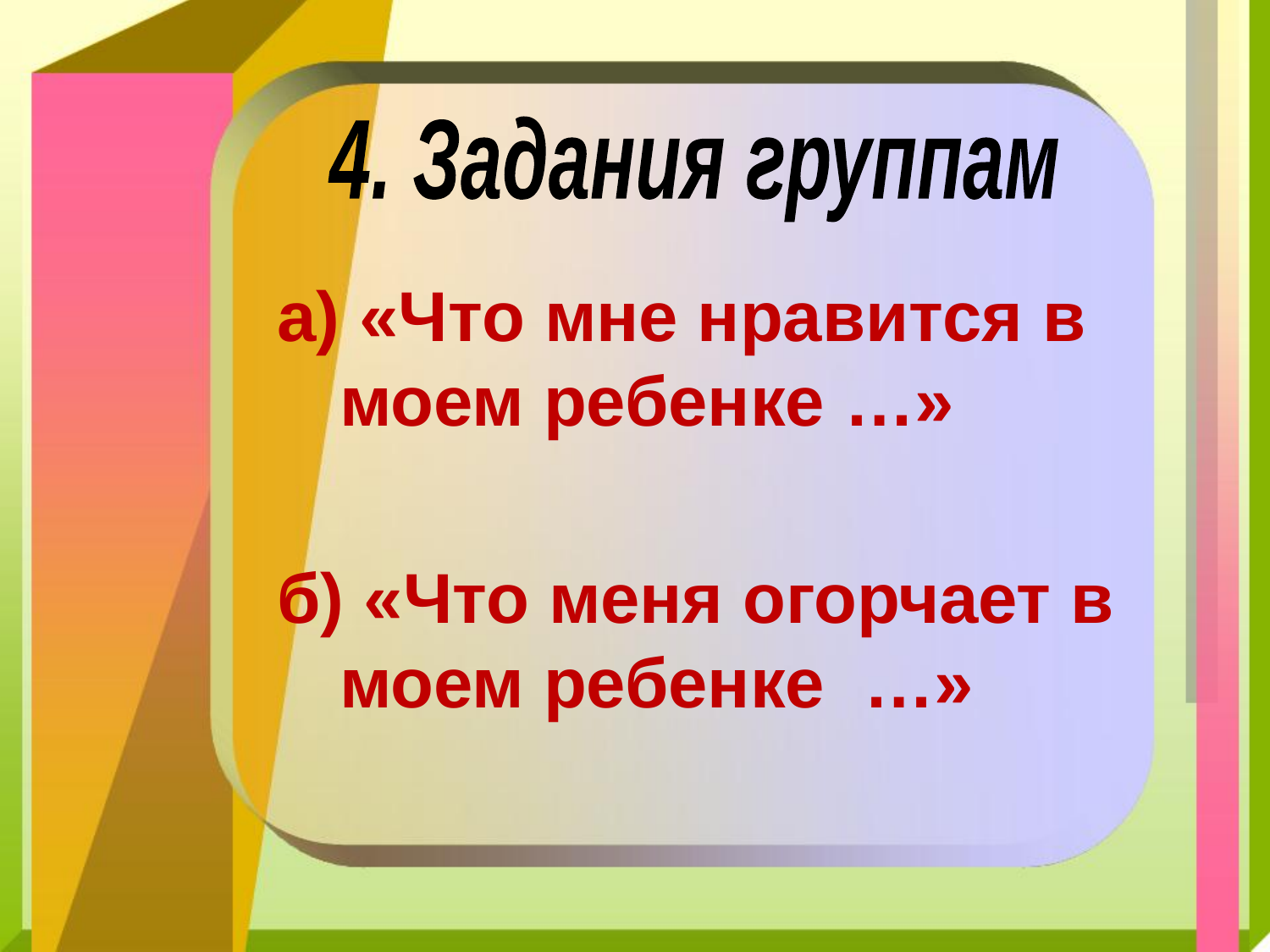

4. Задания группам
а) «Что мне нравится в моем ребенке …»

б) «Что меня огорчает в моем ребенке  …»